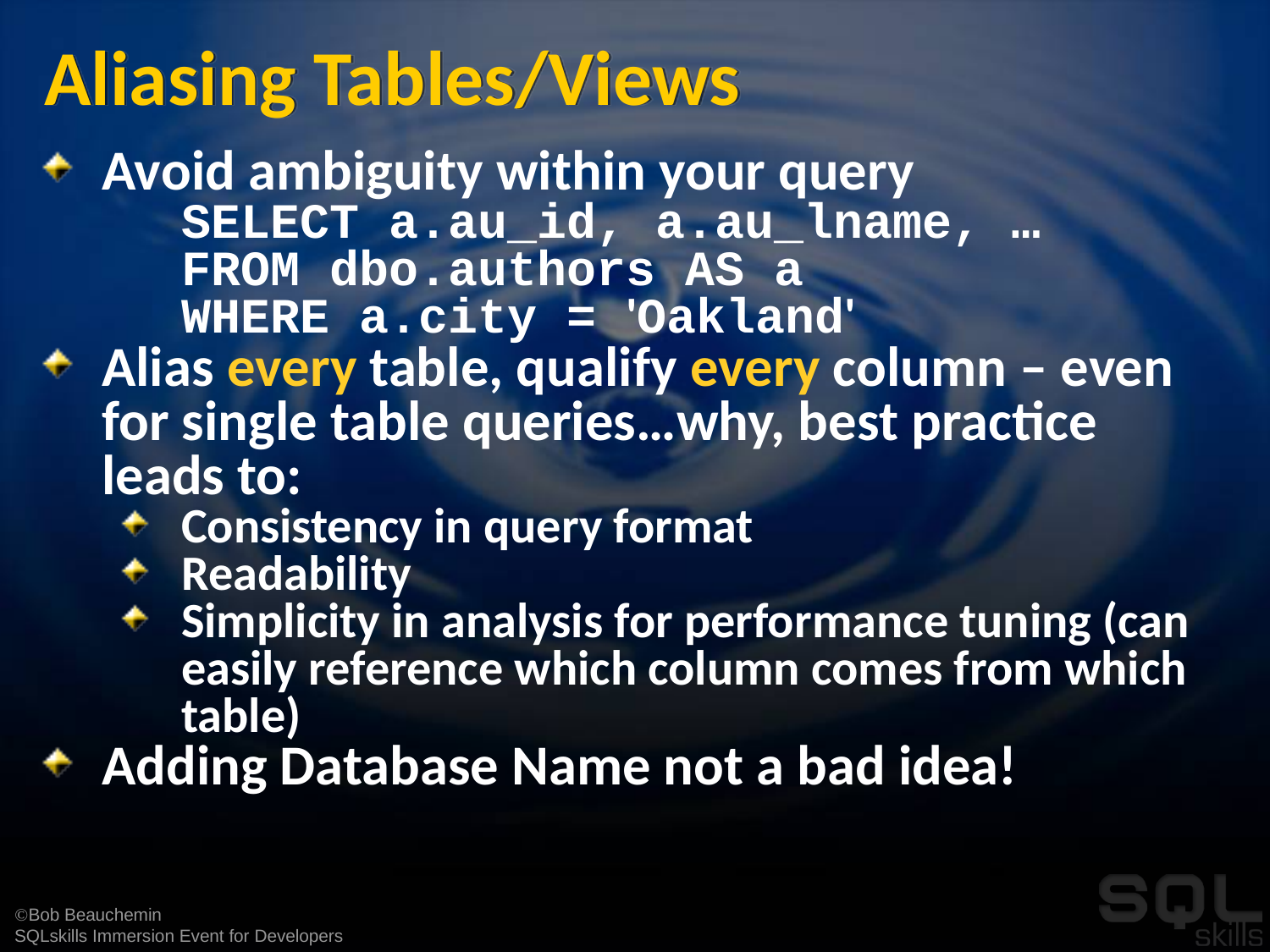

# Aliasing Tables/Views
Avoid ambiguity within your query
	SELECT a.au_id, a.au_lname, …
FROM dbo.authors AS a
WHERE a.city = 'Oakland'
Alias every table, qualify every column – even for single table queries…why, best practice leads to:
Consistency in query format
Readability
Simplicity in analysis for performance tuning (can easily reference which column comes from which table)
Adding Database Name not a bad idea!